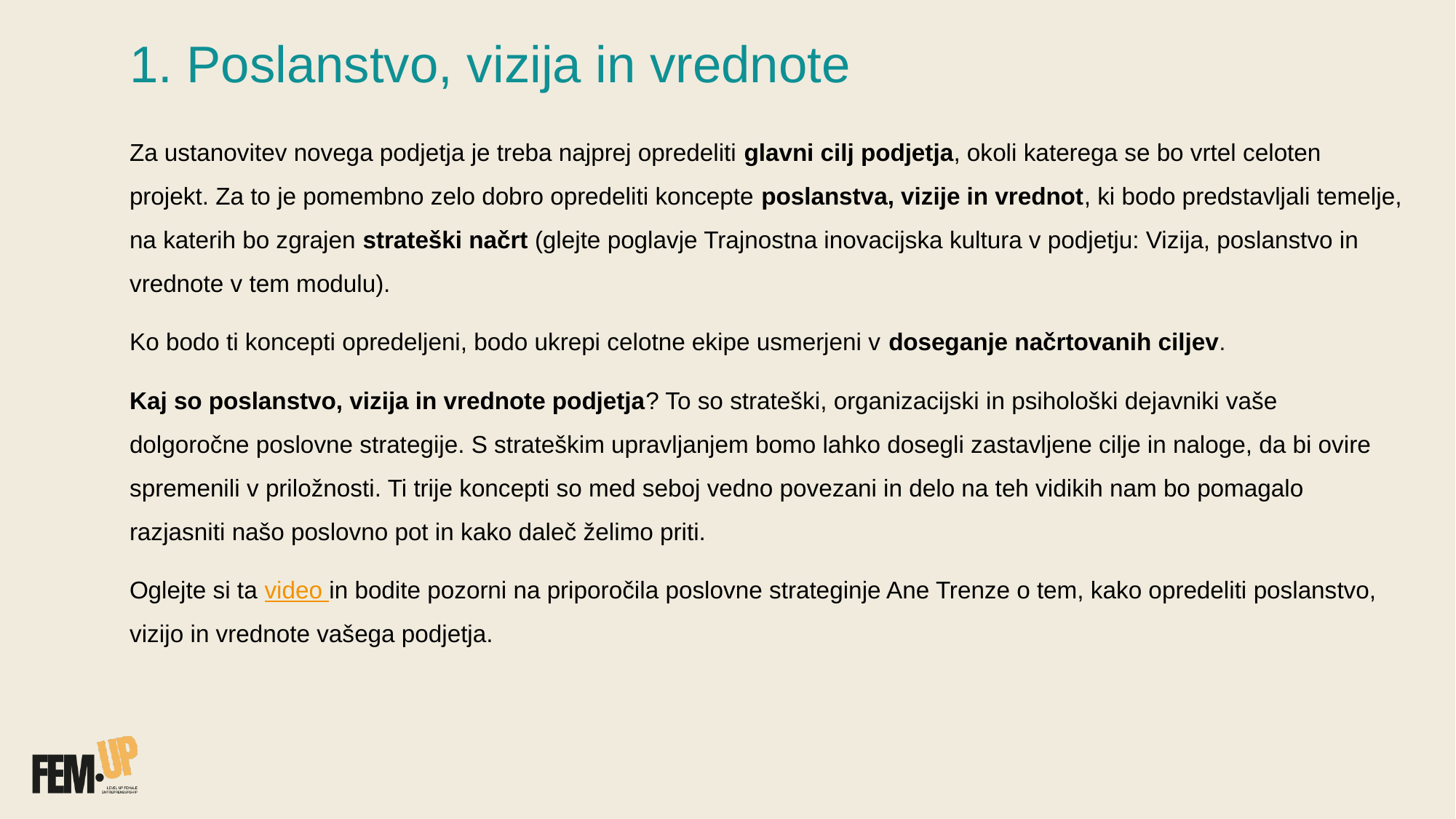

# 1. Poslanstvo, vizija in vrednote
Za ustanovitev novega podjetja je treba najprej opredeliti glavni cilj podjetja, okoli katerega se bo vrtel celoten projekt. Za to je pomembno zelo dobro opredeliti koncepte poslanstva, vizije in vrednot, ki bodo predstavljali temelje, na katerih bo zgrajen strateški načrt (glejte poglavje Trajnostna inovacijska kultura v podjetju: Vizija, poslanstvo in vrednote v tem modulu).
Ko bodo ti koncepti opredeljeni, bodo ukrepi celotne ekipe usmerjeni v doseganje načrtovanih ciljev.
Kaj so poslanstvo, vizija in vrednote podjetja? To so strateški, organizacijski in psihološki dejavniki vaše dolgoročne poslovne strategije. S strateškim upravljanjem bomo lahko dosegli zastavljene cilje in naloge, da bi ovire spremenili v priložnosti. Ti trije koncepti so med seboj vedno povezani in delo na teh vidikih nam bo pomagalo razjasniti našo poslovno pot in kako daleč želimo priti.
Oglejte si ta video in bodite pozorni na priporočila poslovne strateginje Ane Trenze o tem, kako opredeliti poslanstvo, vizijo in vrednote vašega podjetja.